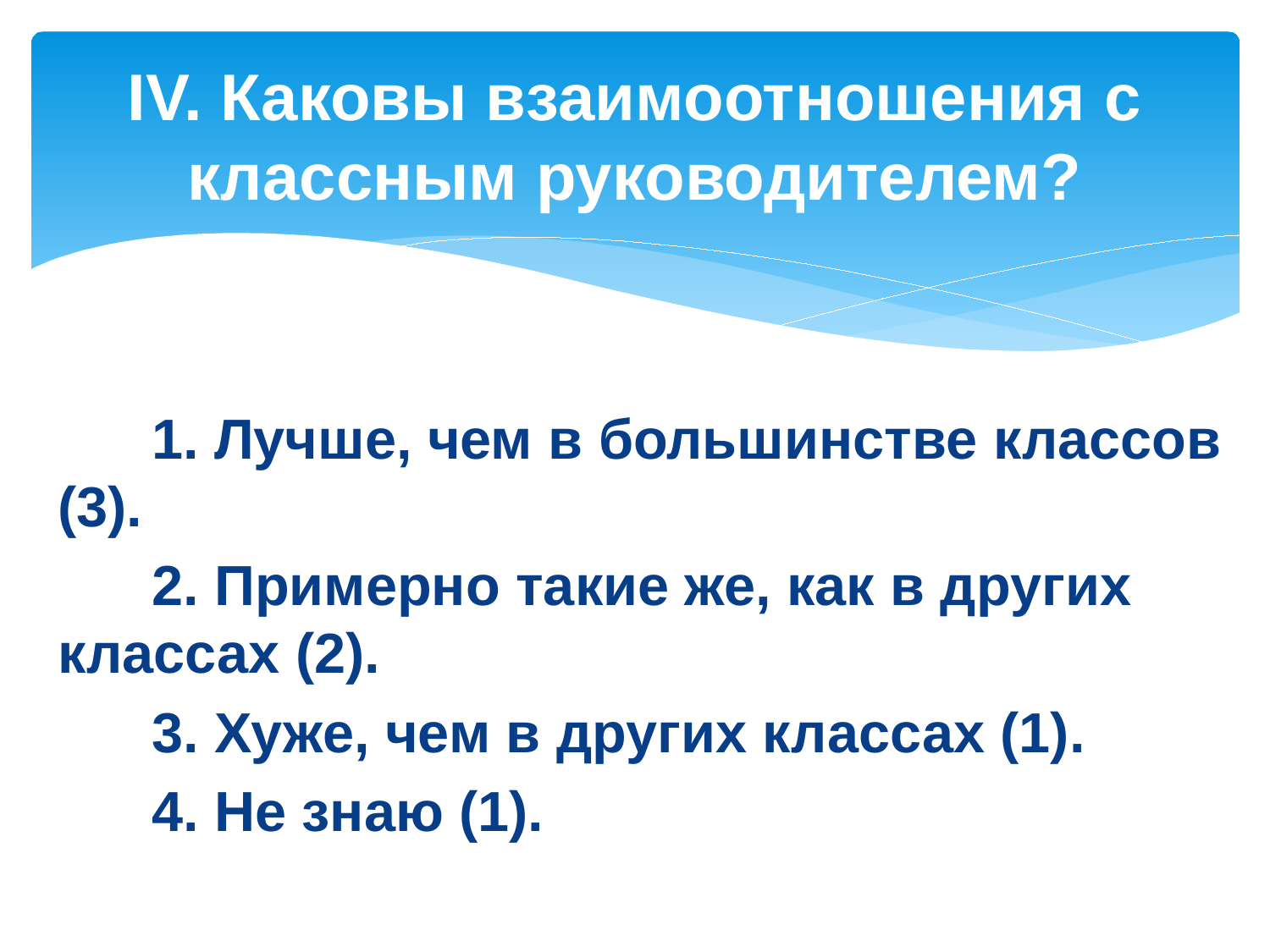

# IV. Каковы взаимоотношения с классным руководителем?
      1. Лучше, чем в большинстве классов (3).
      2. Примерно такие же, как в других классах (2).
      3. Хуже, чем в других классах (1).
      4. Не знаю (1).